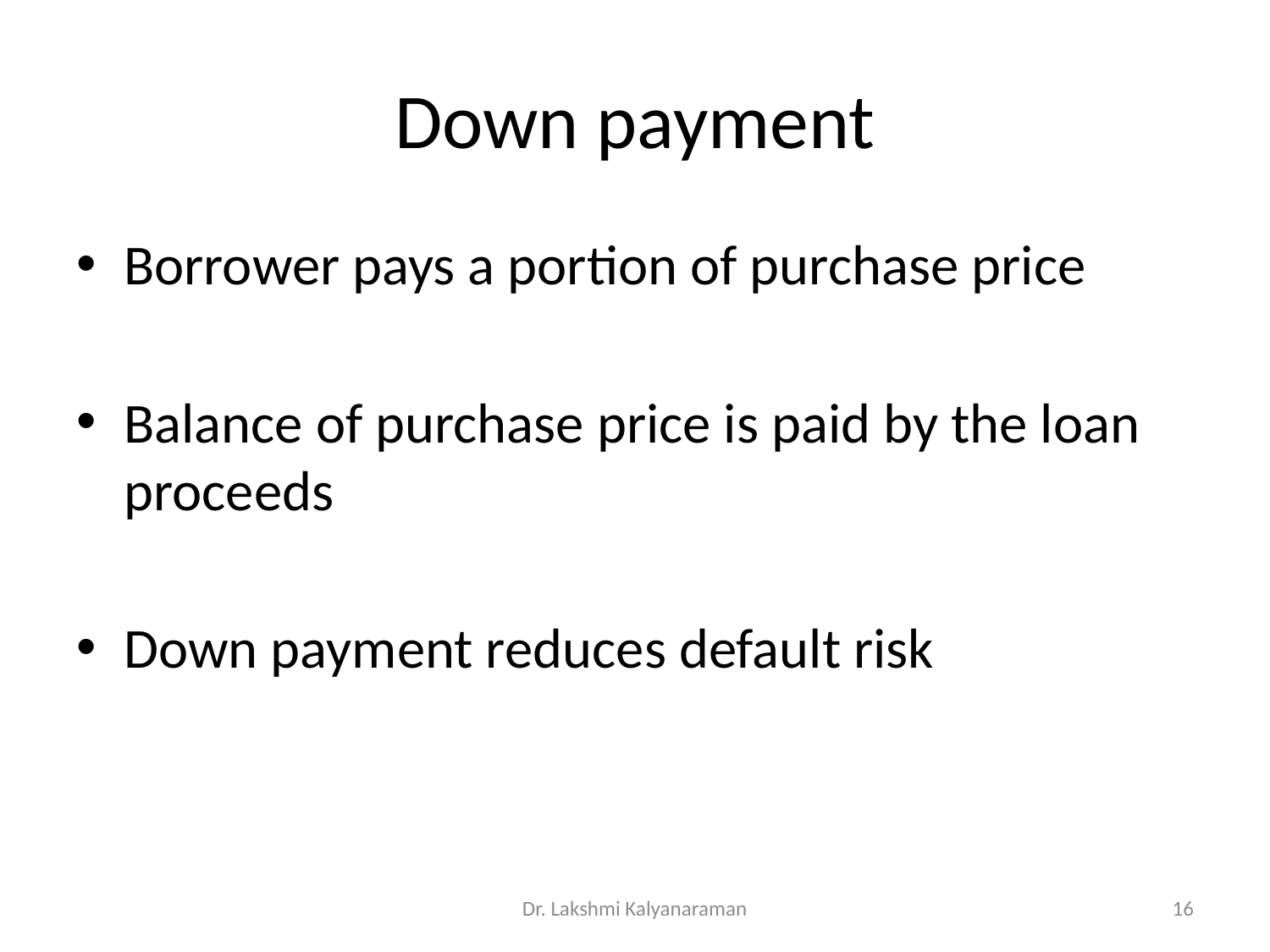

# Down payment
Borrower pays a portion of purchase price

Balance of purchase price is paid by the loan proceeds

Down payment reduces default risk

Dr. Lakshmi Kalyanaraman
16